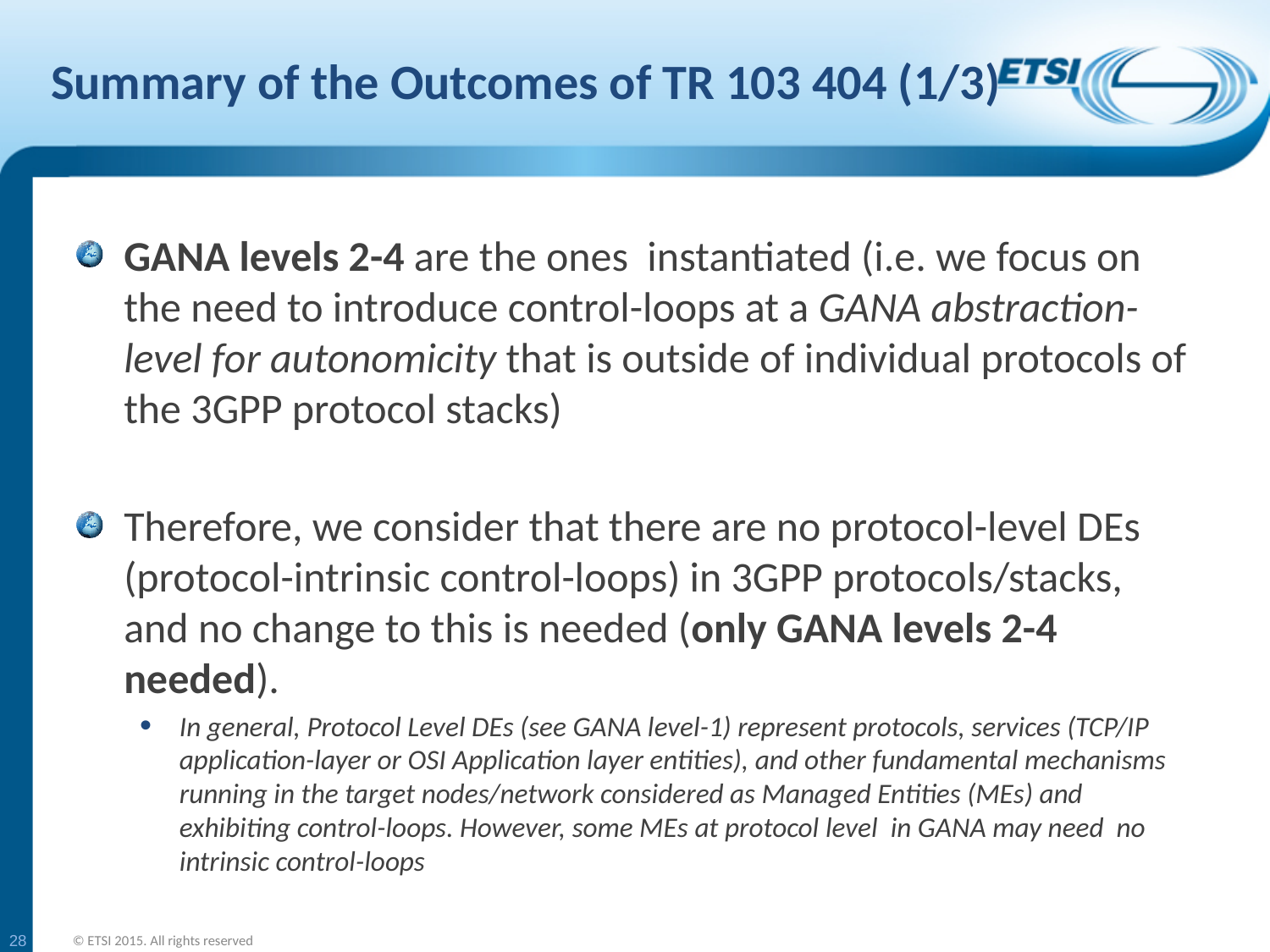

# Summary of the Outcomes of TR 103 404 (1/3)
GANA levels 2-4 are the ones  instantiated (i.e. we focus on the need to introduce control-loops at a GANA abstraction-level for autonomicity that is outside of individual protocols of the 3GPP protocol stacks)

Therefore, we consider that there are no protocol-level DEs (protocol-intrinsic control-loops) in 3GPP protocols/stacks, and no change to this is needed (only GANA levels 2-4 needed).
In general, Protocol Level DEs (see GANA level-1) represent protocols, services (TCP/IP application-layer or OSI Application layer entities), and other fundamental mechanisms running in the target nodes/network considered as Managed Entities (MEs) and exhibiting control-loops. However, some MEs at protocol level  in GANA may need  no intrinsic control-loops

28
© ETSI 2015. All rights reserved